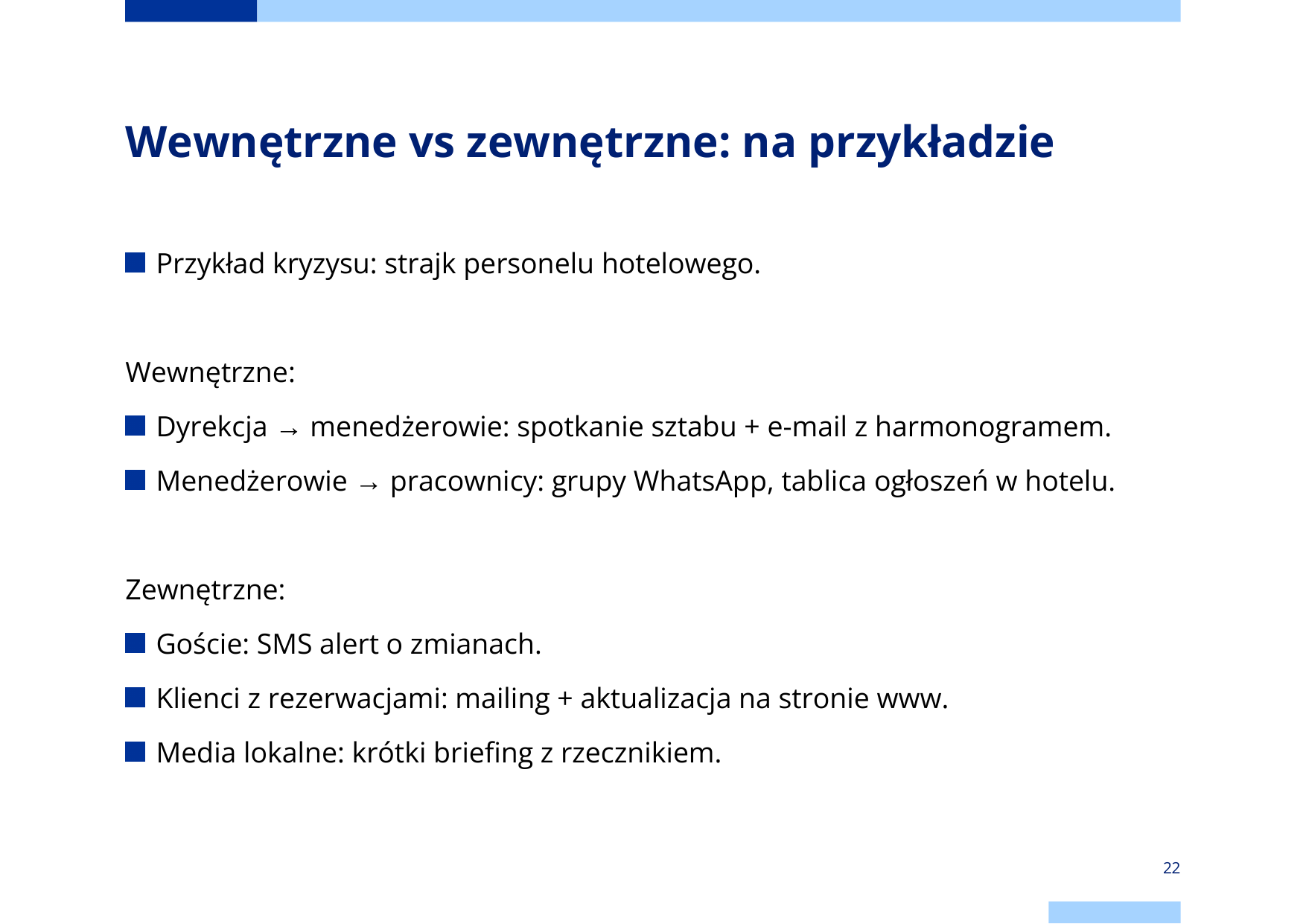

# Wewnętrzne vs zewnętrzne: na przykładzie
Przykład kryzysu: strajk personelu hotelowego.

Wewnętrzne:
Dyrekcja → menedżerowie: spotkanie sztabu + e-mail z harmonogramem.
Menedżerowie → pracownicy: grupy WhatsApp, tablica ogłoszeń w hotelu.

Zewnętrzne:
Goście: SMS alert o zmianach.
Klienci z rezerwacjami: mailing + aktualizacja na stronie www.
Media lokalne: krótki briefing z rzecznikiem.
22